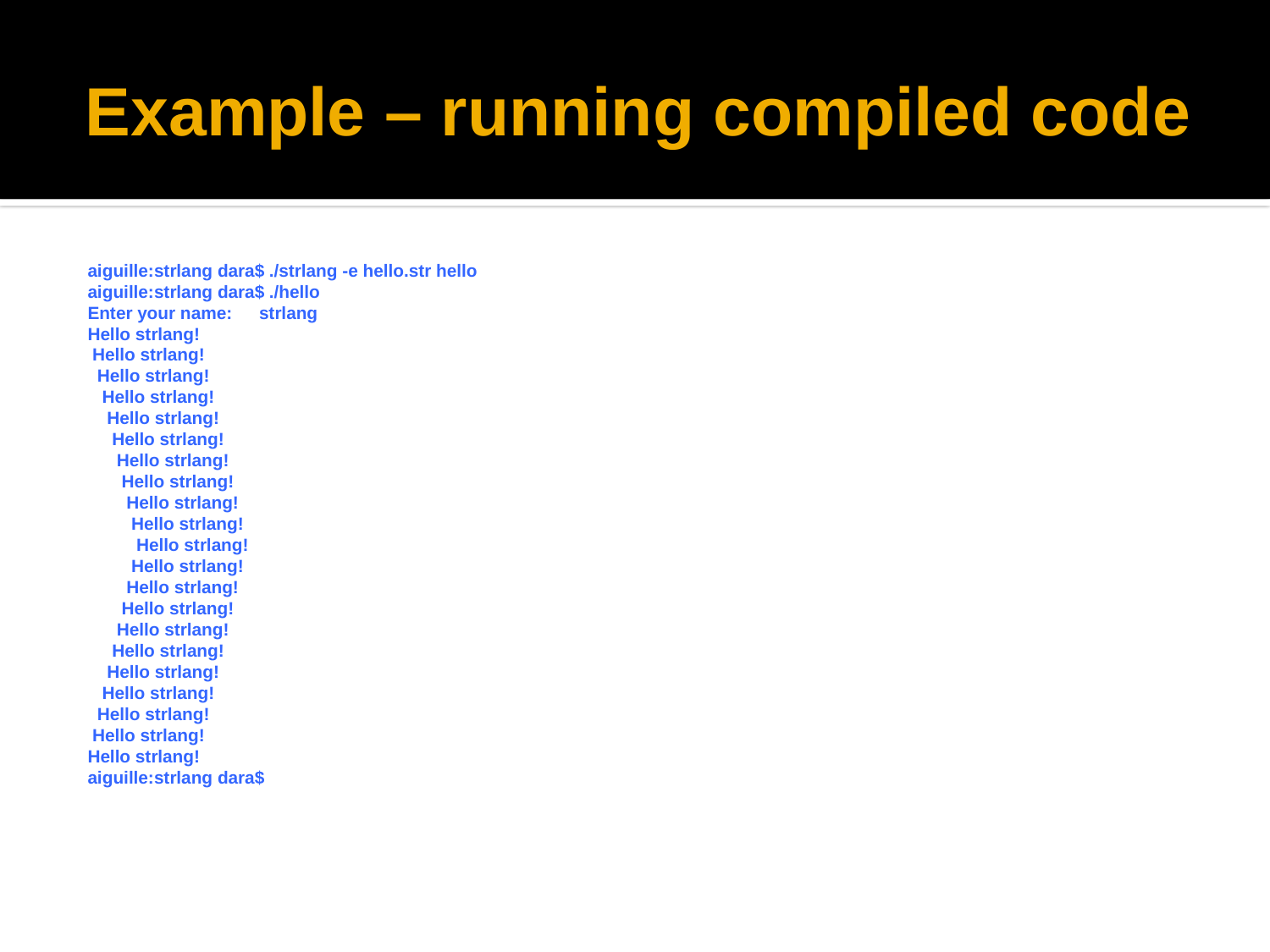

# Example – running compiled code
aiguille:strlang dara$ ./strlang -e hello.str hello
aiguille:strlang dara$ ./hello
Enter your name:	strlang
Hello strlang!
 Hello strlang!
  Hello strlang!
   Hello strlang!
    Hello strlang!
     Hello strlang!
      Hello strlang!
       Hello strlang!
        Hello strlang!
         Hello strlang!
          Hello strlang!
         Hello strlang!
        Hello strlang!
       Hello strlang!
      Hello strlang!
     Hello strlang!
    Hello strlang!
   Hello strlang!
  Hello strlang!
 Hello strlang!
Hello strlang!
aiguille:strlang dara$